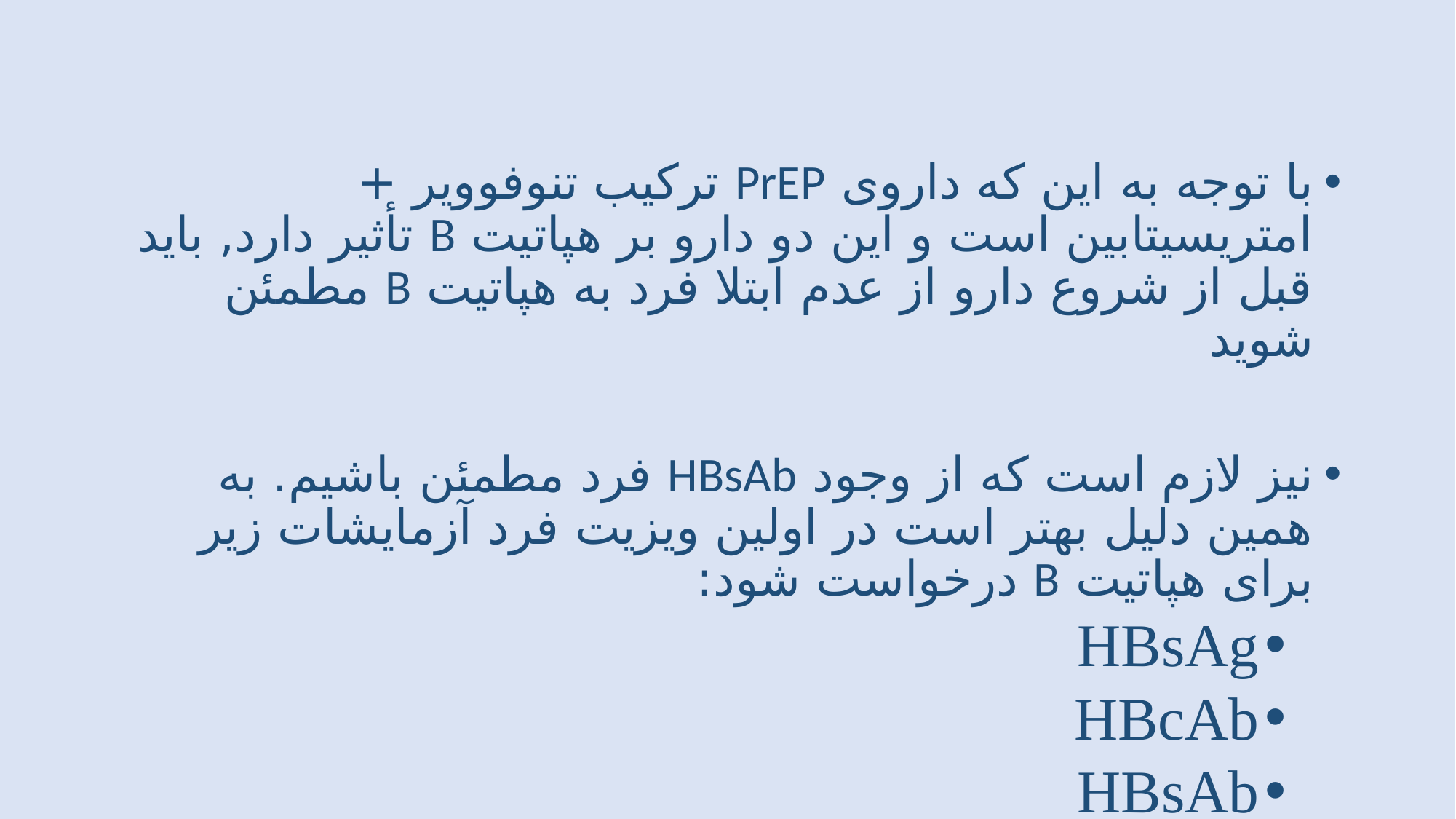

با توجه به این که داروی PrEP ترکیب تنوفوویر + امتریسیتابین است و این دو دارو بر هپاتیت B تأثیر دارد, باید قبل از شروع دارو از عدم ابتلا فرد به هپاتیت B مطمئن شوید

نیز لازم است که از وجود HBsAb فرد مطمئن باشیم. به همین دلیل بهتر است در اولین ویزیت فرد آزمایشات زیر برای هپاتیت B درخواست شود:
HBsAg
HBcAb
HBsAb